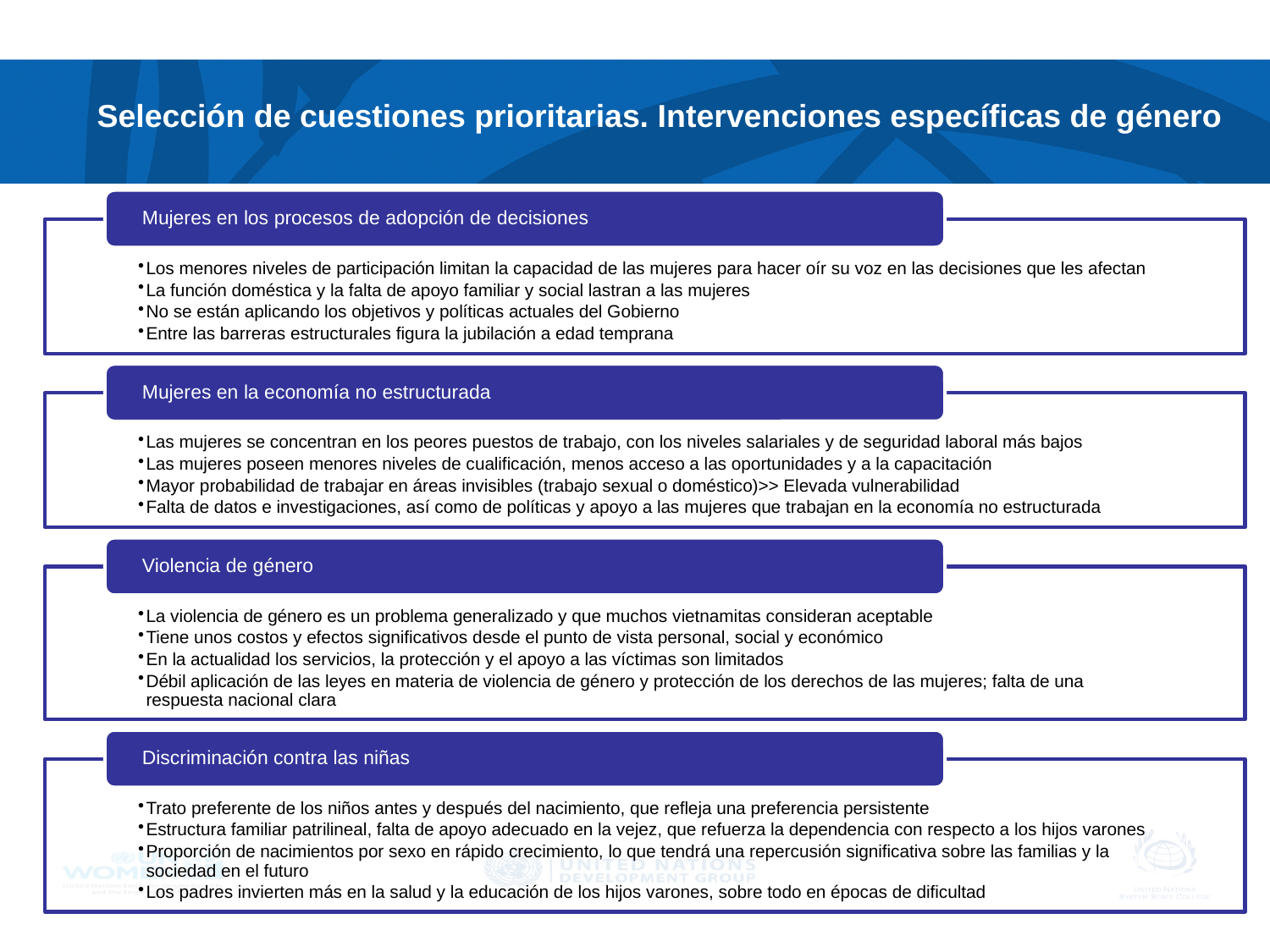

# Selección de cuestiones prioritarias. Intervenciones específicas de género
Los menores niveles de participación limitan la capacidad de las mujeres para hacer oír su voz en las decisiones que les afectan
La función doméstica y la falta de apoyo familiar y social lastran a las mujeres
No se están aplicando los objetivos y políticas actuales del Gobierno
Entre las barreras estructurales figura la jubilación a edad temprana
Mujeres en los procesos de adopción de decisiones
Las mujeres se concentran en los peores puestos de trabajo, con los niveles salariales y de seguridad laboral más bajos
Las mujeres poseen menores niveles de cualificación, menos acceso a las oportunidades y a la capacitación
Mayor probabilidad de trabajar en áreas invisibles (trabajo sexual o doméstico)>> Elevada vulnerabilidad
Falta de datos e investigaciones, así como de políticas y apoyo a las mujeres que trabajan en la economía no estructurada
Mujeres en la economía no estructurada
La violencia de género es un problema generalizado y que muchos vietnamitas consideran aceptable
Tiene unos costos y efectos significativos desde el punto de vista personal, social y económico
En la actualidad los servicios, la protección y el apoyo a las víctimas son limitados
Débil aplicación de las leyes en materia de violencia de género y protección de los derechos de las mujeres; falta de una respuesta nacional clara
Violencia de género
Trato preferente de los niños antes y después del nacimiento, que refleja una preferencia persistente
Estructura familiar patrilineal, falta de apoyo adecuado en la vejez, que refuerza la dependencia con respecto a los hijos varones
Proporción de nacimientos por sexo en rápido crecimiento, lo que tendrá una repercusión significativa sobre las familias y la sociedad en el futuro
Los padres invierten más en la salud y la educación de los hijos varones, sobre todo en épocas de dificultad
Discriminación contra las niñas